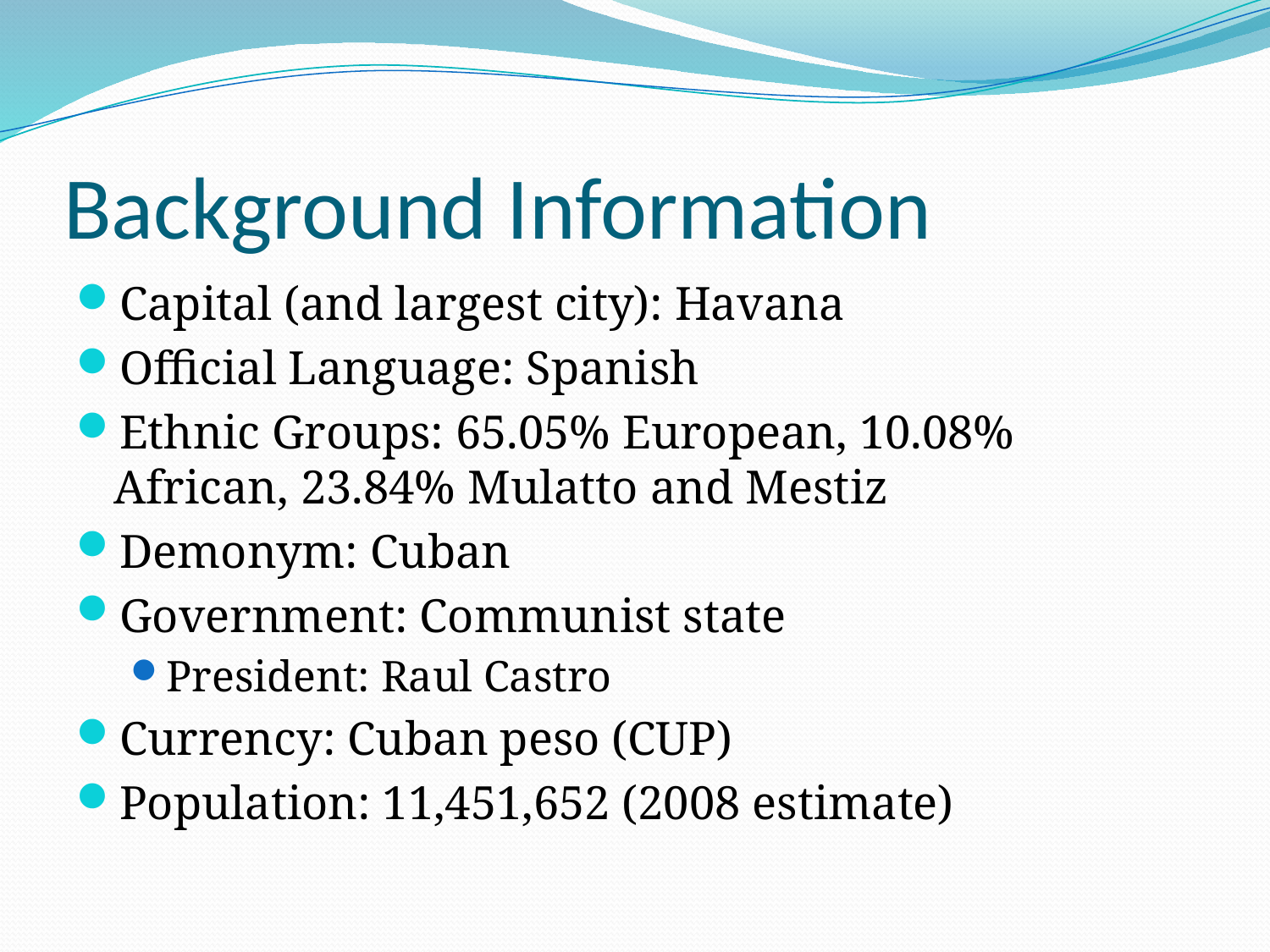

# Background Information
Capital (and largest city): Havana
Official Language: Spanish
Ethnic Groups: 65.05% European, 10.08% African, 23.84% Mulatto and Mestiz
Demonym: Cuban
Government: Communist state
President: Raul Castro
Currency: Cuban peso (CUP)
Population: 11,451,652 (2008 estimate)